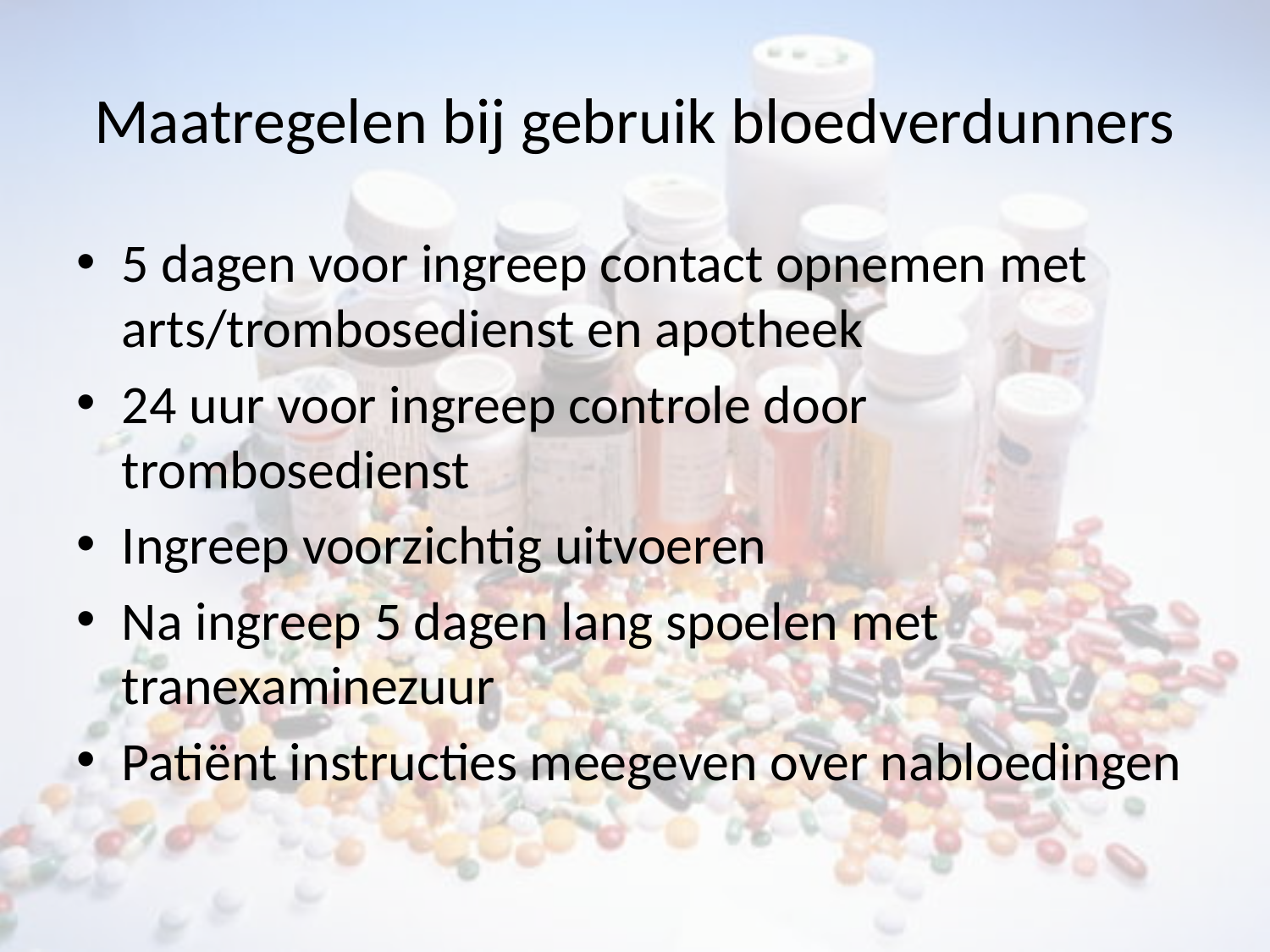

# Maatregelen bij gebruik bloedverdunners
5 dagen voor ingreep contact opnemen met arts/trombosedienst en apotheek
24 uur voor ingreep controle door trombosedienst
Ingreep voorzichtig uitvoeren
Na ingreep 5 dagen lang spoelen met tranexaminezuur
Patiënt instructies meegeven over nabloedingen